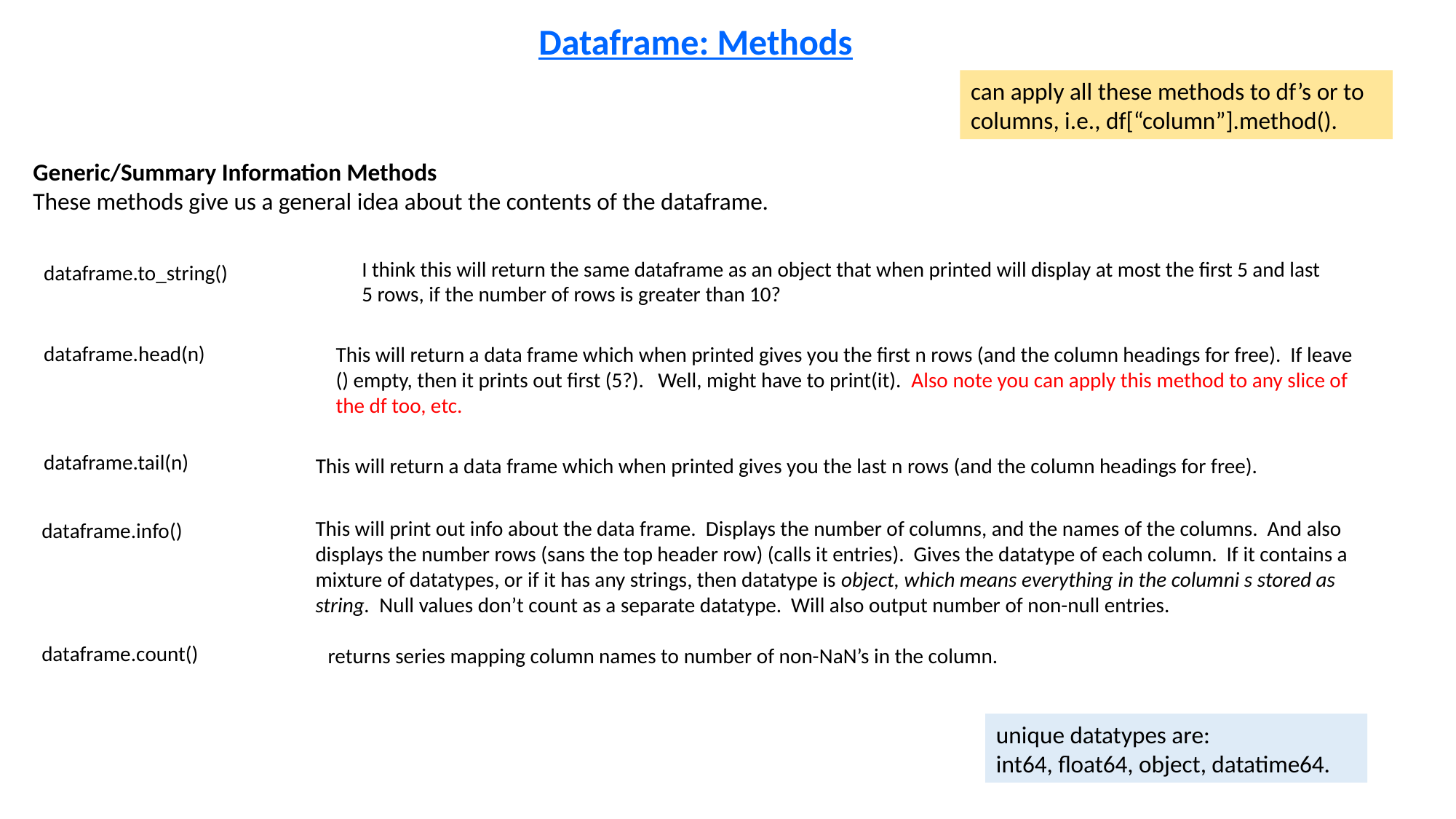

Dataframe: Methods
can apply all these methods to df’s or to columns, i.e., df[“column”].method().
Generic/Summary Information Methods
These methods give us a general idea about the contents of the dataframe.
I think this will return the same dataframe as an object that when printed will display at most the first 5 and last 5 rows, if the number of rows is greater than 10?
dataframe.to_string()
dataframe.head(n)
This will return a data frame which when printed gives you the first n rows (and the column headings for free).  If leave () empty, then it prints out first (5?).   Well, might have to print(it).  Also note you can apply this method to any slice of the df too, etc.
dataframe.tail(n)
This will return a data frame which when printed gives you the last n rows (and the column headings for free).
This will print out info about the data frame.  Displays the number of columns, and the names of the columns.  And also displays the number rows (sans the top header row) (calls it entries).  Gives the datatype of each column.  If it contains a mixture of datatypes, or if it has any strings, then datatype is object, which means everything in the columni s stored as string.  Null values don’t count as a separate datatype.  Will also output number of non-null entries.
dataframe.info()
dataframe.count()
returns series mapping column names to number of non-NaN’s in the column.
unique datatypes are:
int64, float64, object, datatime64.